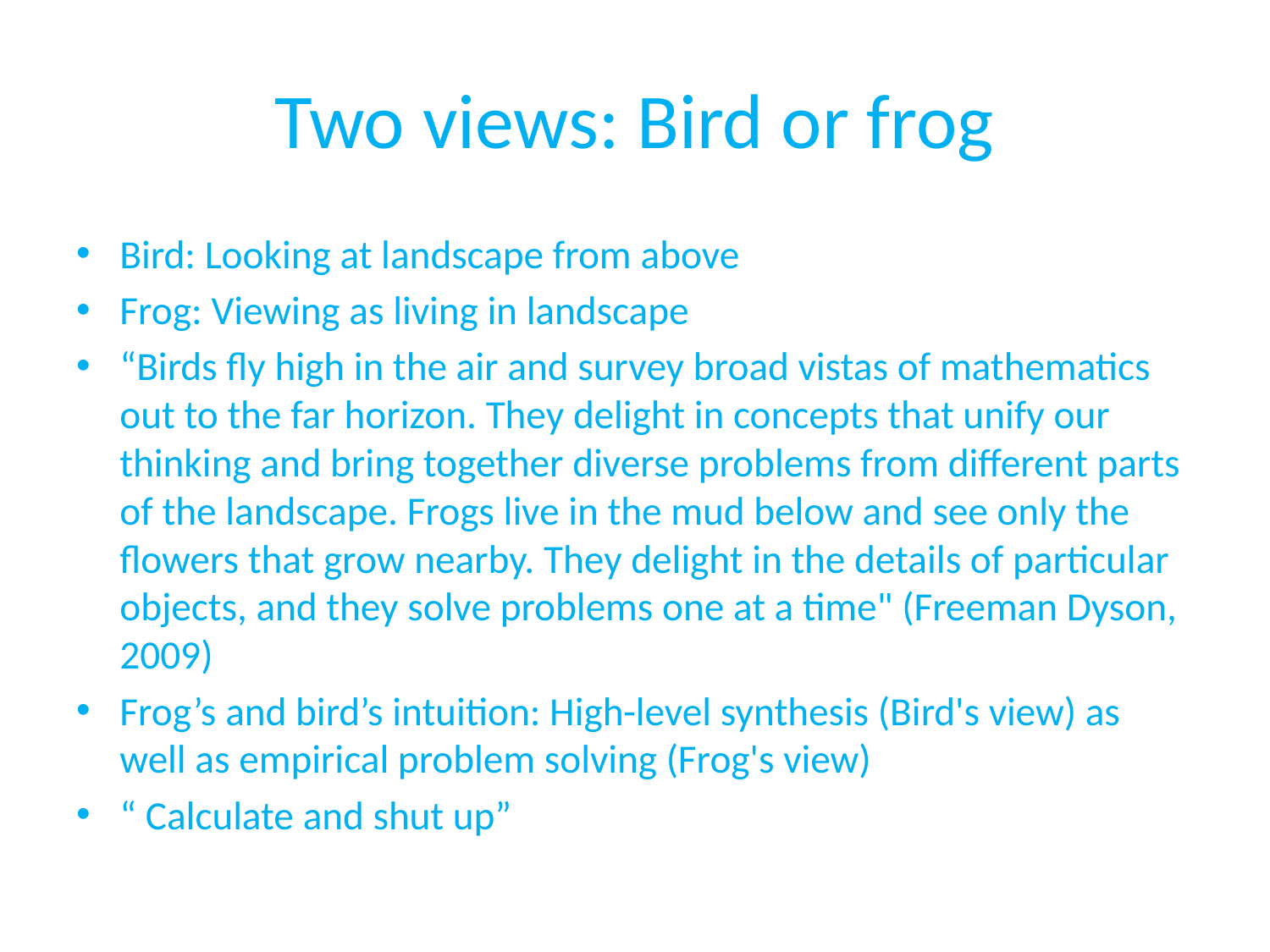

# Two views: Bird or frog
Bird: Looking at landscape from above
Frog: Viewing as living in landscape
“Birds fly high in the air and survey broad vistas of mathematics out to the far horizon. They delight in concepts that unify our thinking and bring together diverse problems from different parts of the landscape. Frogs live in the mud below and see only the flowers that grow nearby. They delight in the details of particular objects, and they solve problems one at a time" (Freeman Dyson, 2009)
Frog’s and bird’s intuition: High-level synthesis (Bird's view) as well as empirical problem solving (Frog's view)
“ Calculate and shut up”